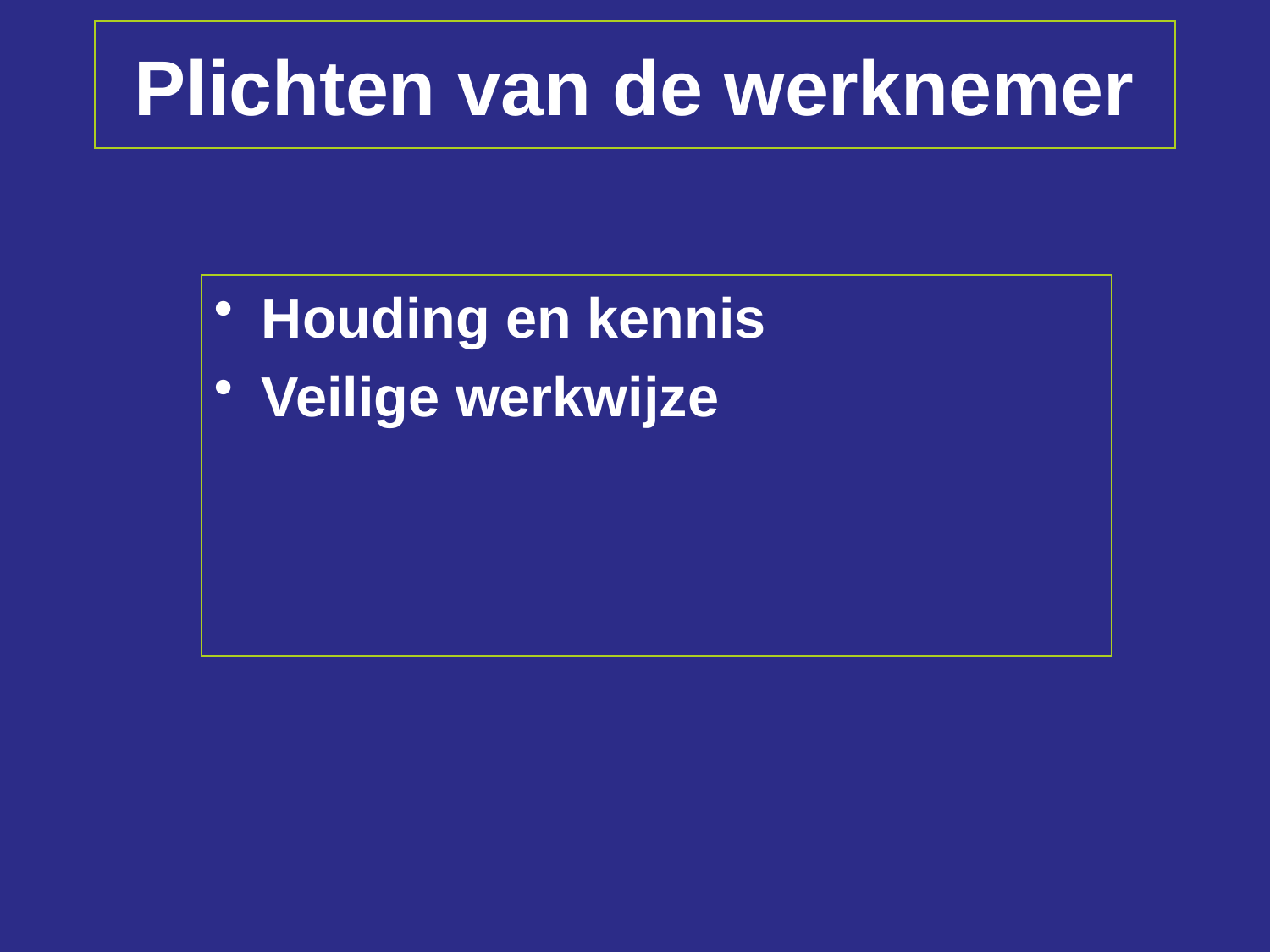

# Plichten van de werknemer
Houding en kennis
Veilige werkwijze